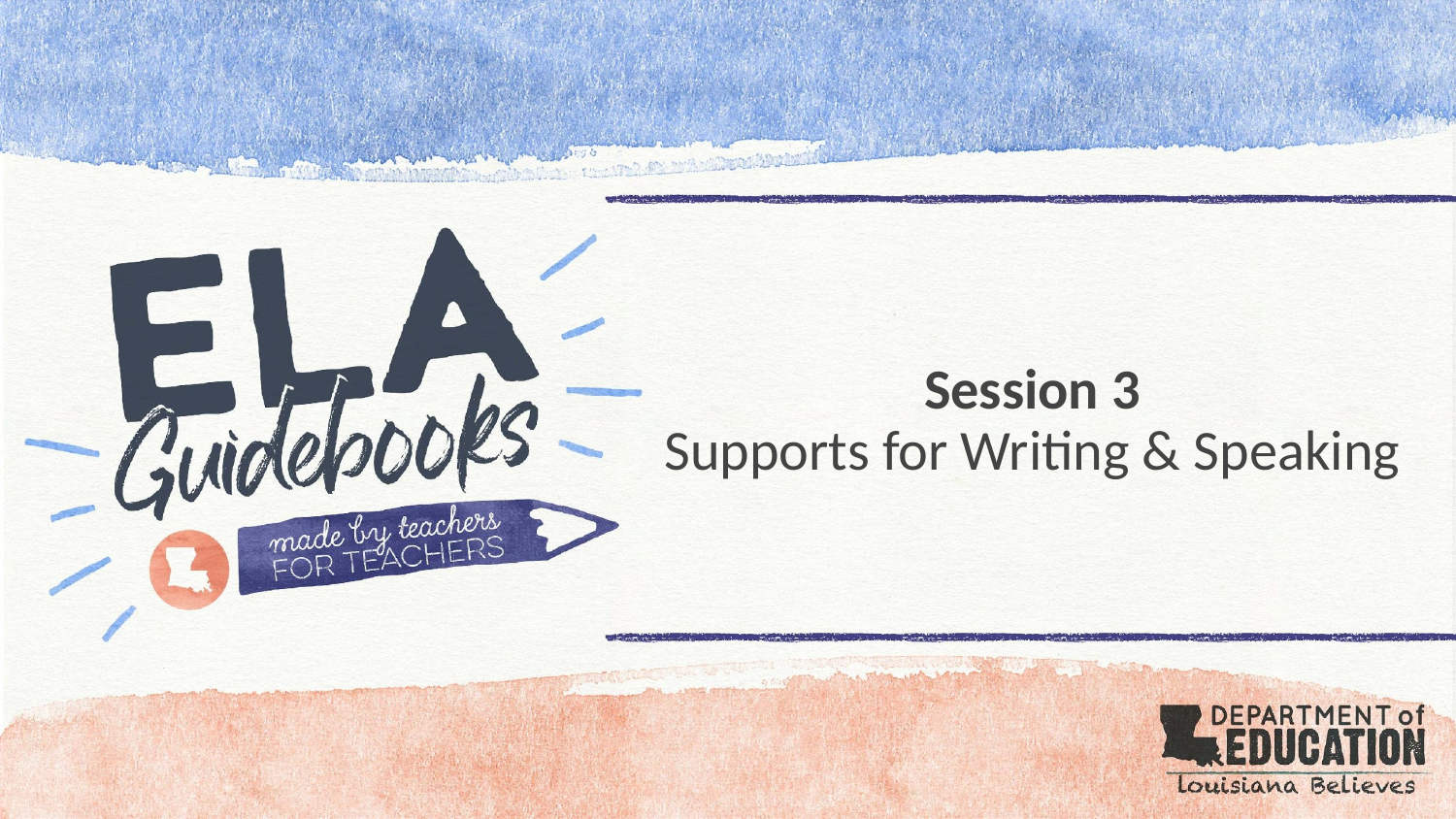

# Session 3
Supports for Writing & Speaking